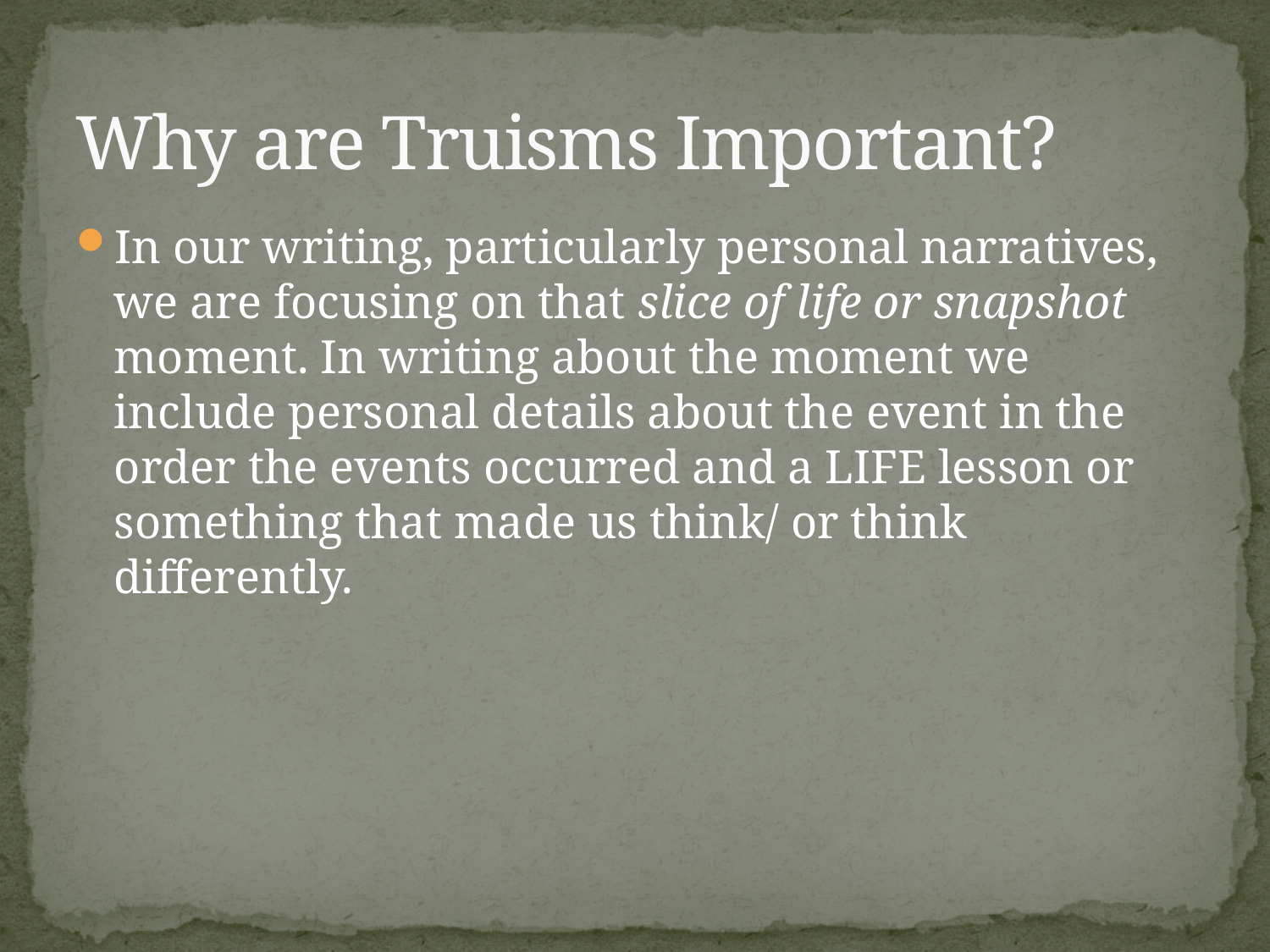

# Why are Truisms Important?
In our writing, particularly personal narratives, we are focusing on that slice of life or snapshot moment. In writing about the moment we include personal details about the event in the order the events occurred and a LIFE lesson or something that made us think/ or think differently.